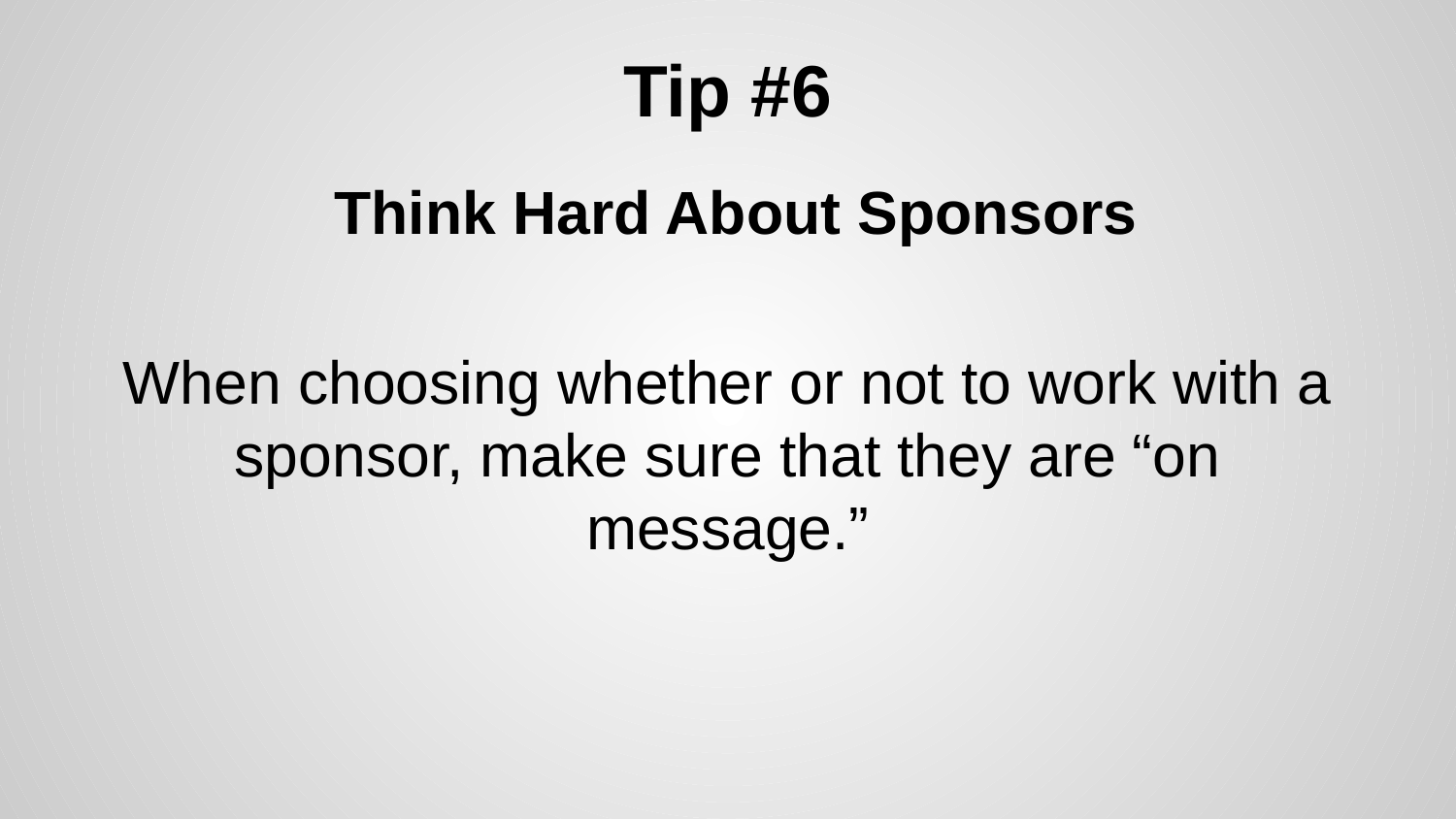

# Tip #6
 Think Hard About Sponsors

When choosing whether or not to work with a sponsor, make sure that they are “on message.”